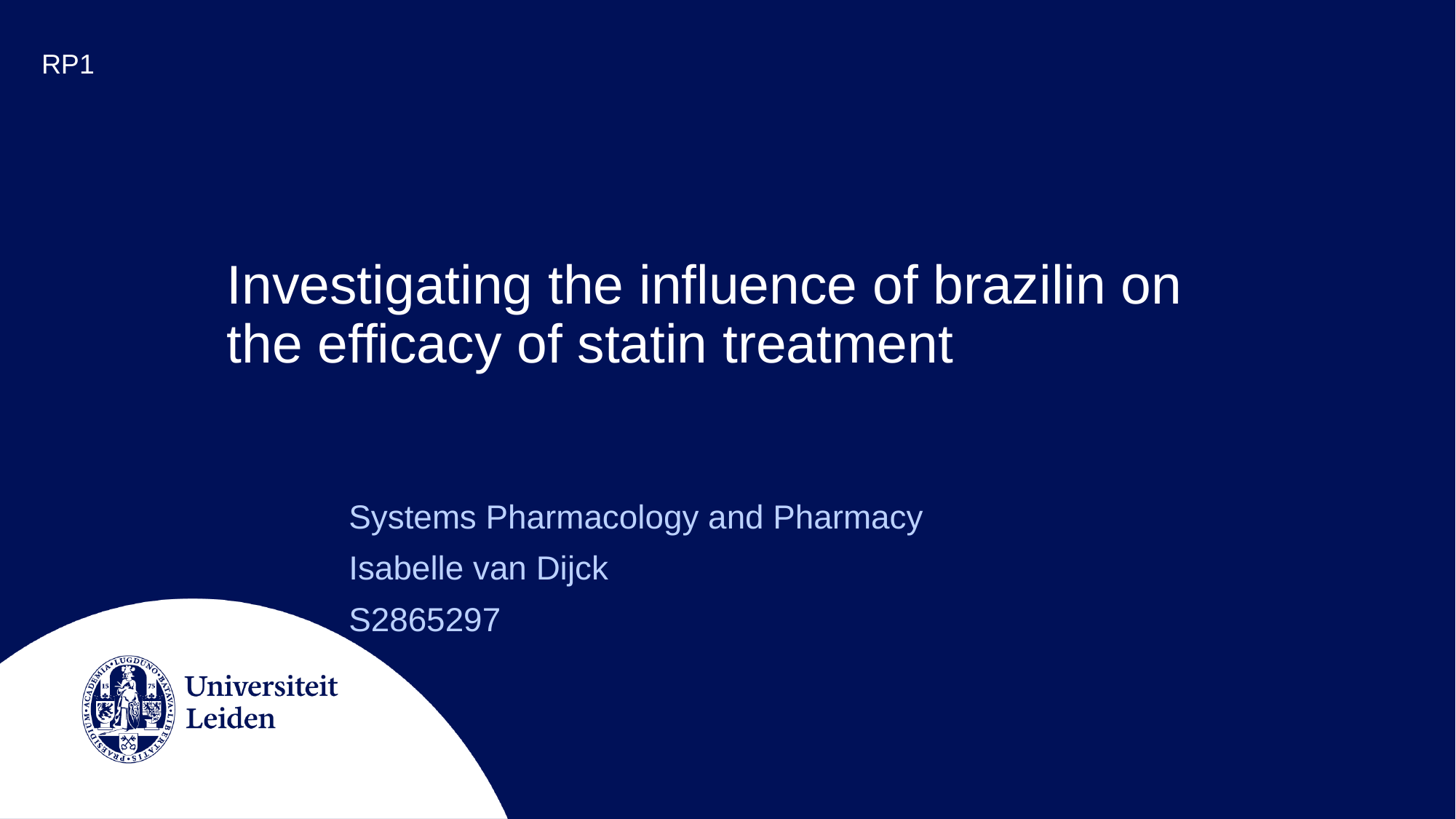

RP1
# Investigating the influence of brazilin on the efficacy of statin treatment
Systems Pharmacology and Pharmacy
Isabelle van Dijck
S2865297